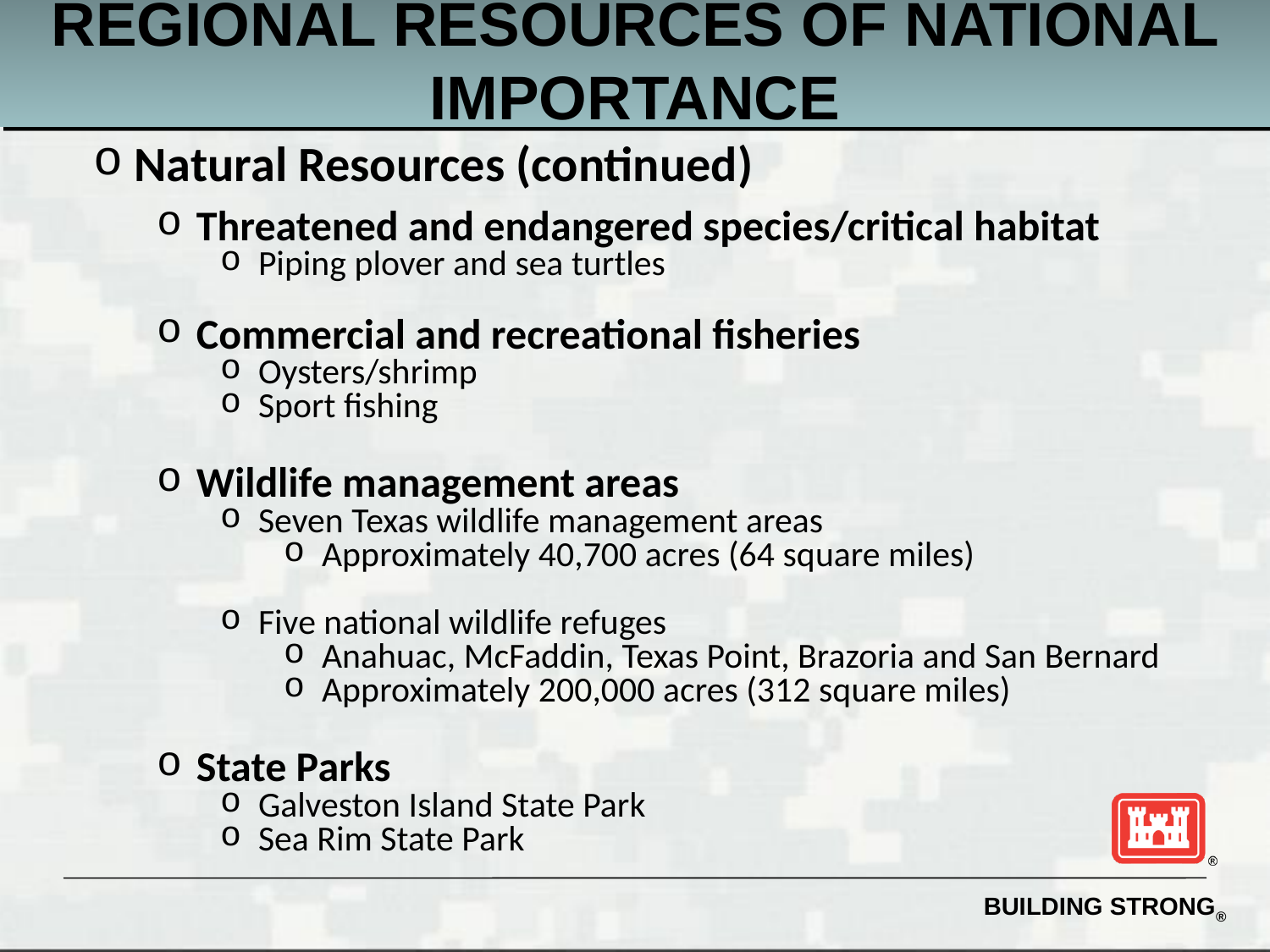

# REGIONAL RESOURCES OF NATIONAL IMPORTANCE
REGIONAL RESOURCES OF NATIONAL IMPORTANCE
 Natural Resources (continued)

 Threatened and endangered species/critical habitat
 Piping plover and sea turtles

 Commercial and recreational fisheries
 Oysters/shrimp
 Sport fishing

 Wildlife management areas
 Seven Texas wildlife management areas
 Approximately 40,700 acres (64 square miles)

 Five national wildlife refuges
 Anahuac, McFaddin, Texas Point, Brazoria and San Bernard
 Approximately 200,000 acres (312 square miles)

 State Parks
 Galveston Island State Park
 Sea Rim State Park